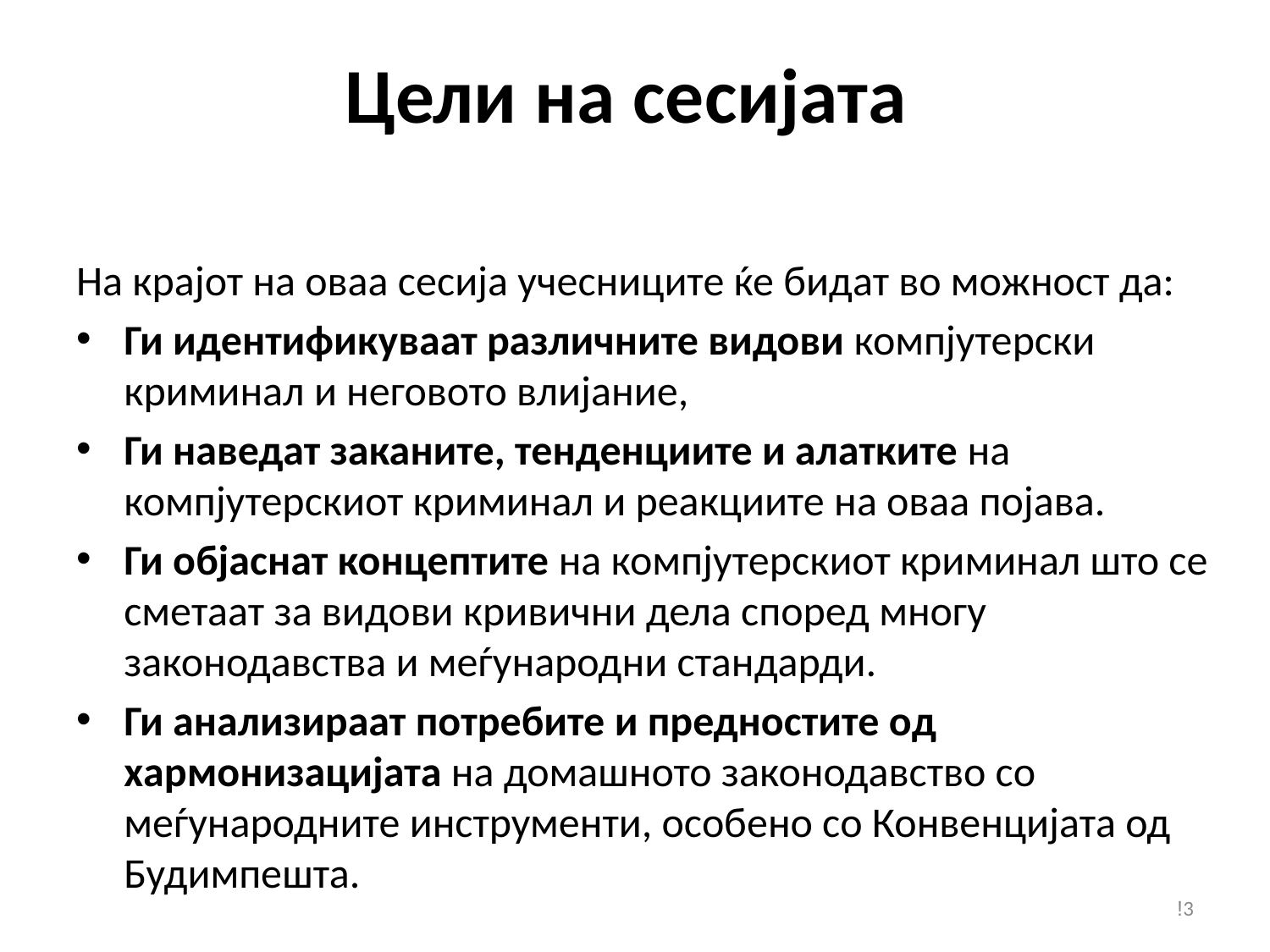

# Цели на сесијата
На крајот на оваа сесија учесниците ќе бидат во можност да:
Ги идентификуваат различните видови компјутерски криминал и неговото влијание,
Ги наведат заканите, тенденциите и алатките на компјутерскиот криминал и реакциите на оваа појава.
Ги објаснат концептите на компјутерскиот криминал што се сметаат за видови кривични дела според многу законодавства и меѓународни стандарди.
Ги анализираат потребите и предностите од хармонизацијата на домашното законодавство со меѓународните инструменти, особено со Конвенцијата од Будимпешта.
!3